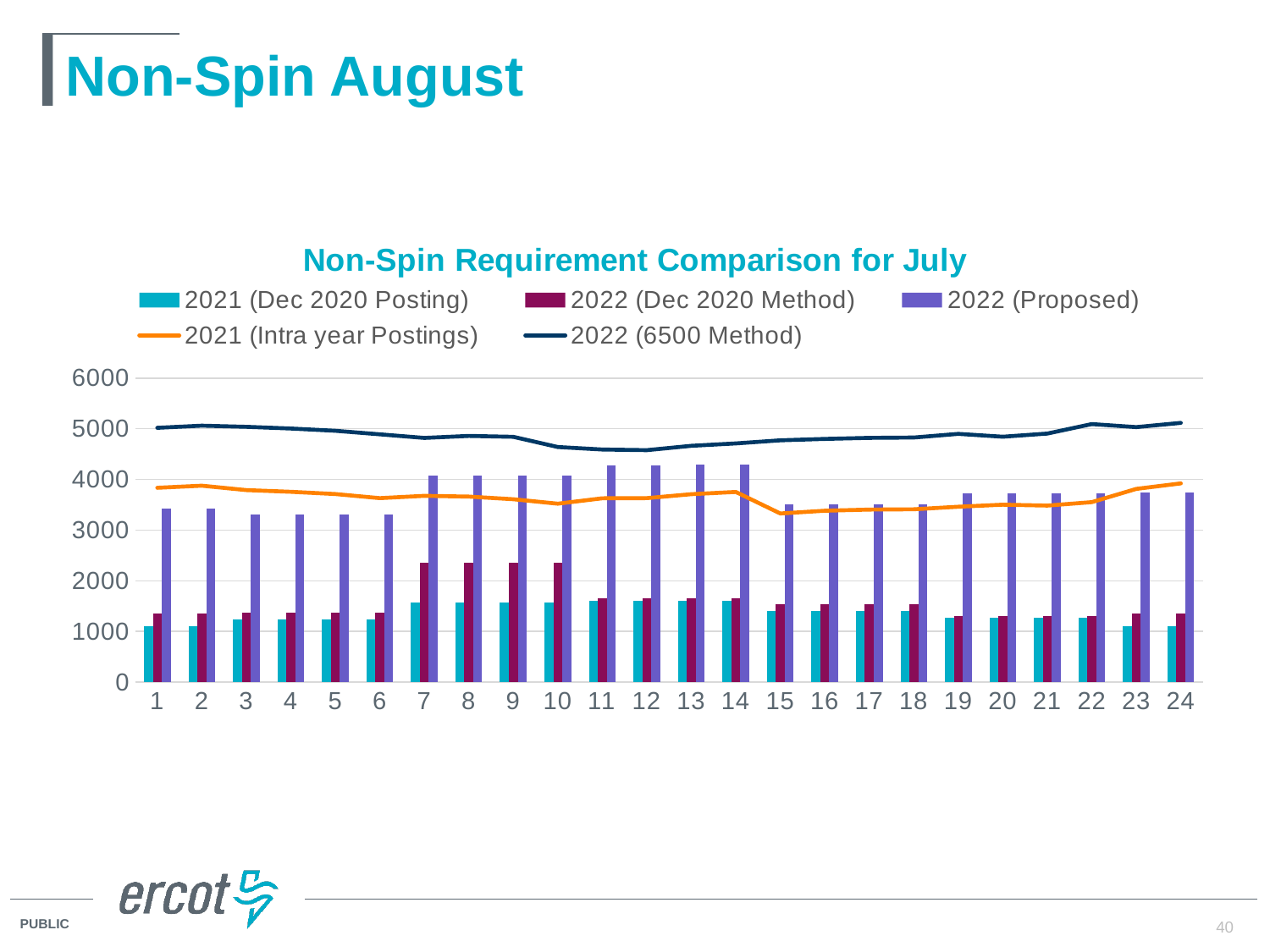

# Non-Spin August

### Chart:

| Category | 2021 (Dec 2020 Posting) | 2022 (Dec 2020 Method) | 2022 (Proposed) | 2021 (Intra year Postings) | 2022 (6500 Method) |
|---|---|---|---|---|---|
| 1 | 1110.0 | 1358.0 | 3423.0 | 3835.0 | 5019.463333402574 |
| 2 | 1110.0 | 1358.0 | 3423.0 | 3876.0 | 5062.12133337607 |
| 3 | 1245.0 | 1369.0 | 3314.0 | 3789.0 | 5039.114000076055 |
| 4 | 1245.0 | 1369.0 | 3314.0 | 3756.0 | 5005.148000045121 |
| 5 | 1245.0 | 1369.0 | 3314.0 | 3712.0 | 4960.688888798158 |
| 6 | 1245.0 | 1369.0 | 3314.0 | 3631.0 | 4890.702000122517 |
| 7 | 1577.0 | 2356.0 | 4083.0 | 3676.0 | 4820.095555455486 |
| 8 | 1577.0 | 2356.0 | 4083.0 | 3661.0 | 4859.649333274861 |
| 9 | 1577.0 | 2356.0 | 4083.0 | 3609.0 | 4841.23999996384 |
| 10 | 1577.0 | 2356.0 | 4083.0 | 3521.0 | 4640.243889228254 |
| 11 | 1599.0 | 1658.0 | 4273.0 | 3628.0 | 4591.556055654585 |
| 12 | 1599.0 | 1658.0 | 4273.0 | 3631.0 | 4578.8800008744 |
| 13 | 1599.0 | 1658.0 | 4293.0 | 3709.0 | 4664.088833870242 |
| 14 | 1599.0 | 1658.0 | 4293.0 | 3753.0 | 4711.600000448525 |
| 15 | 1406.0 | 1540.0 | 3501.0 | 3328.0 | 4772.999999910593 |
| 16 | 1406.0 | 1540.0 | 3501.0 | 3382.0 | 4800.415000015746 |
| 17 | 1406.0 | 1540.0 | 3501.0 | 3405.0 | 4820.680000469089 |
| 18 | 1406.0 | 1540.0 | 3501.0 | 3411.0 | 4827.600000306964 |
| 19 | 1276.0 | 1299.0 | 3733.0 | 3461.0 | 4899.6800000965595 |
| 20 | 1276.0 | 1299.0 | 3733.0 | 3501.0 | 4843.435999974608 |
| 21 | 1276.0 | 1299.0 | 3733.0 | 3484.0 | 4905.799999922514 |
| 22 | 1276.0 | 1299.0 | 3733.0 | 3552.0 | 5092.876666605969 |
| 23 | 1110.0 | 1358.0 | 3745.0 | 3813.0 | 5033.146666616698 |
| 24 | 1110.0 | 1358.0 | 3745.0 | 3922.0 | 5116.6382223401215 |
40